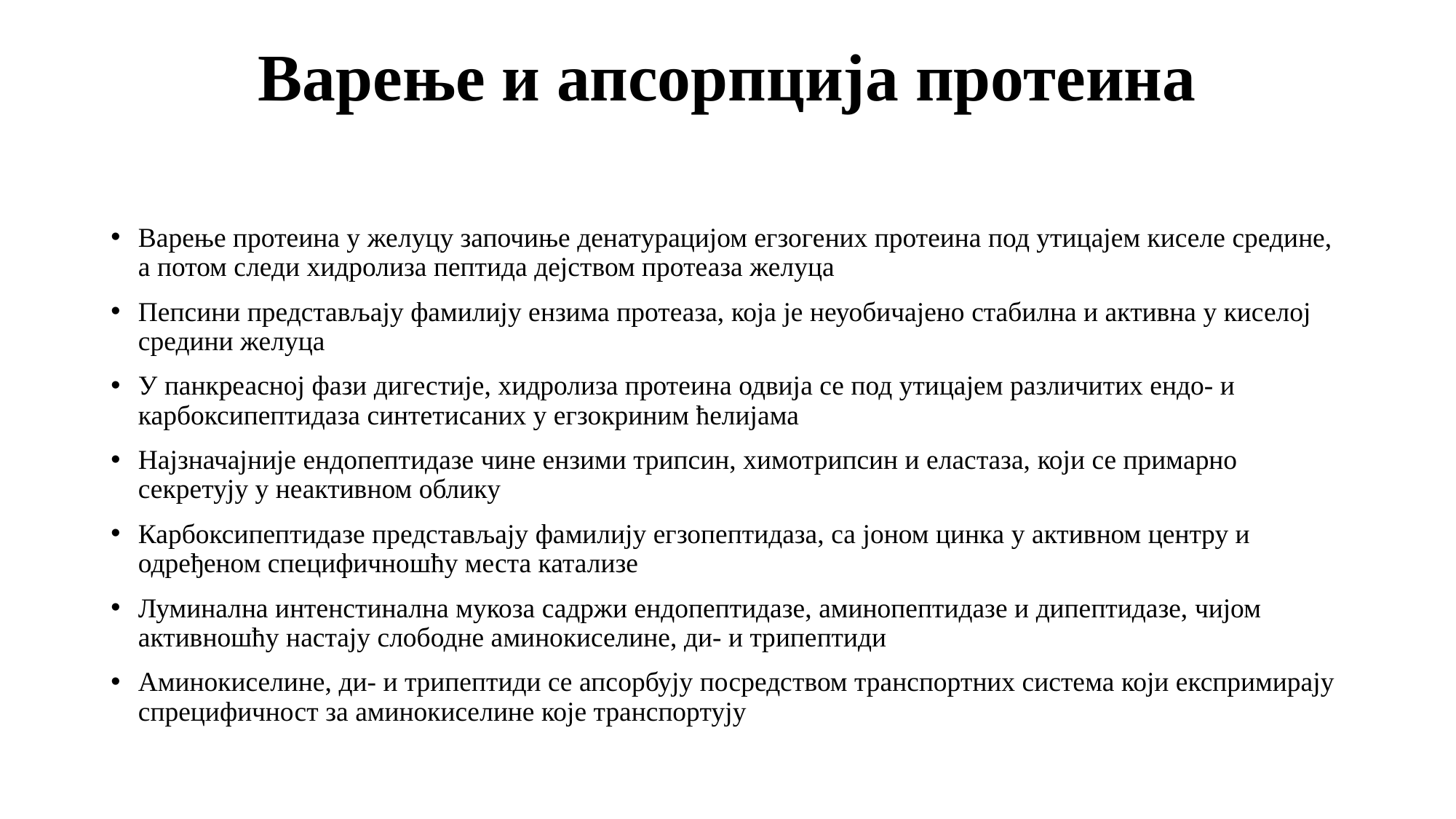

# Варење и апсорпција протеина
Варење протеина у желуцу започиње денатурацијом егзогених протеина под утицајем киселе средине, а потом следи хидролиза пептида дејством протеаза желуца
Пепсини представљају фамилију ензима протеаза, која је неуобичајено стабилна и активна у киселој средини желуца
У панкреасној фази дигестије, хидролиза протеина одвија се под утицајем различитих ендо- и карбоксипептидаза синтетисаних у егзокриним ћелијама
Најзначајније ендопептидазе чине ензими трипсин, химотрипсин и еластаза, који се примарно секретују у неактивном облику
Карбоксипептидазе представљају фамилију егзопептидаза, са јоном цинка у активном центру и одређеном специфичношћу места катализе
Луминална интенстинална мукоза садржи ендопептидазе, аминопептидазе и дипептидазе, чијом активношћу настају слободне аминокиселине, ди- и трипептиди
Аминокиселине, ди- и трипептиди се апсорбују посредством транспортних система који експримирају спрецифичност за аминокиселине које транспортују